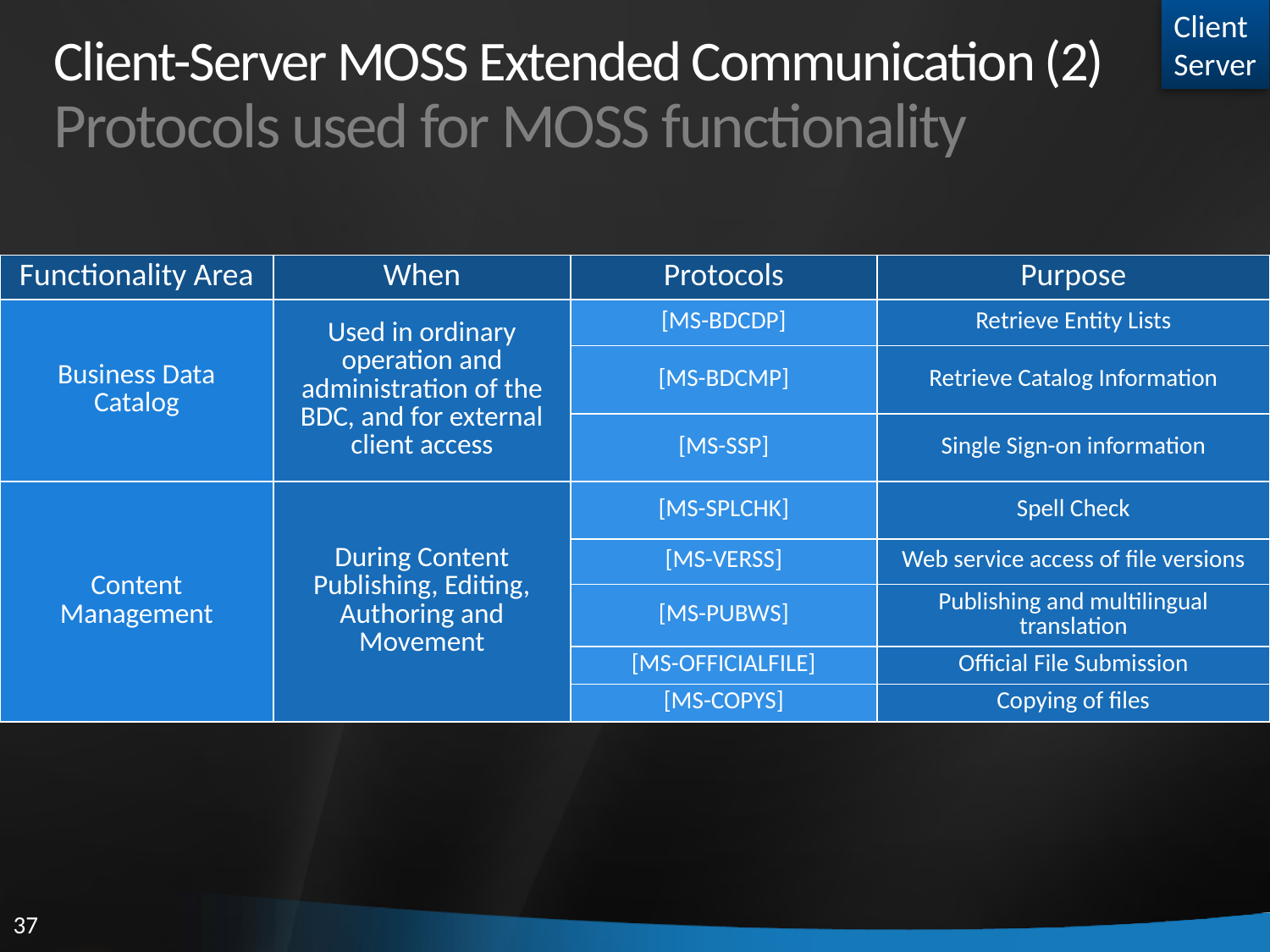

Client
Server
# Client-Server MOSS Extended Communication (2) Protocols used for MOSS functionality
| Functionality Area | When | Protocols | Purpose |
| --- | --- | --- | --- |
| Business Data Catalog | Used in ordinary operation and administration of the BDC, and for external client access | [MS-BDCDP] | Retrieve Entity Lists |
|  |  | [MS-BDCMP] | Retrieve Catalog Information |
|  |  | [MS-SSP] | Single Sign-on information |
| Content Management | During Content Publishing, Editing, Authoring and Movement | [MS-SPLCHK] | Spell Check |
|  |  | [MS-VERSS] | Web service access of file versions |
|  |  | [MS-PUBWS] | Publishing and multilingual translation |
|  |  | [MS-OFFICIALFILE] | Official File Submission |
|  |  | [MS-COPYS] | Copying of files |